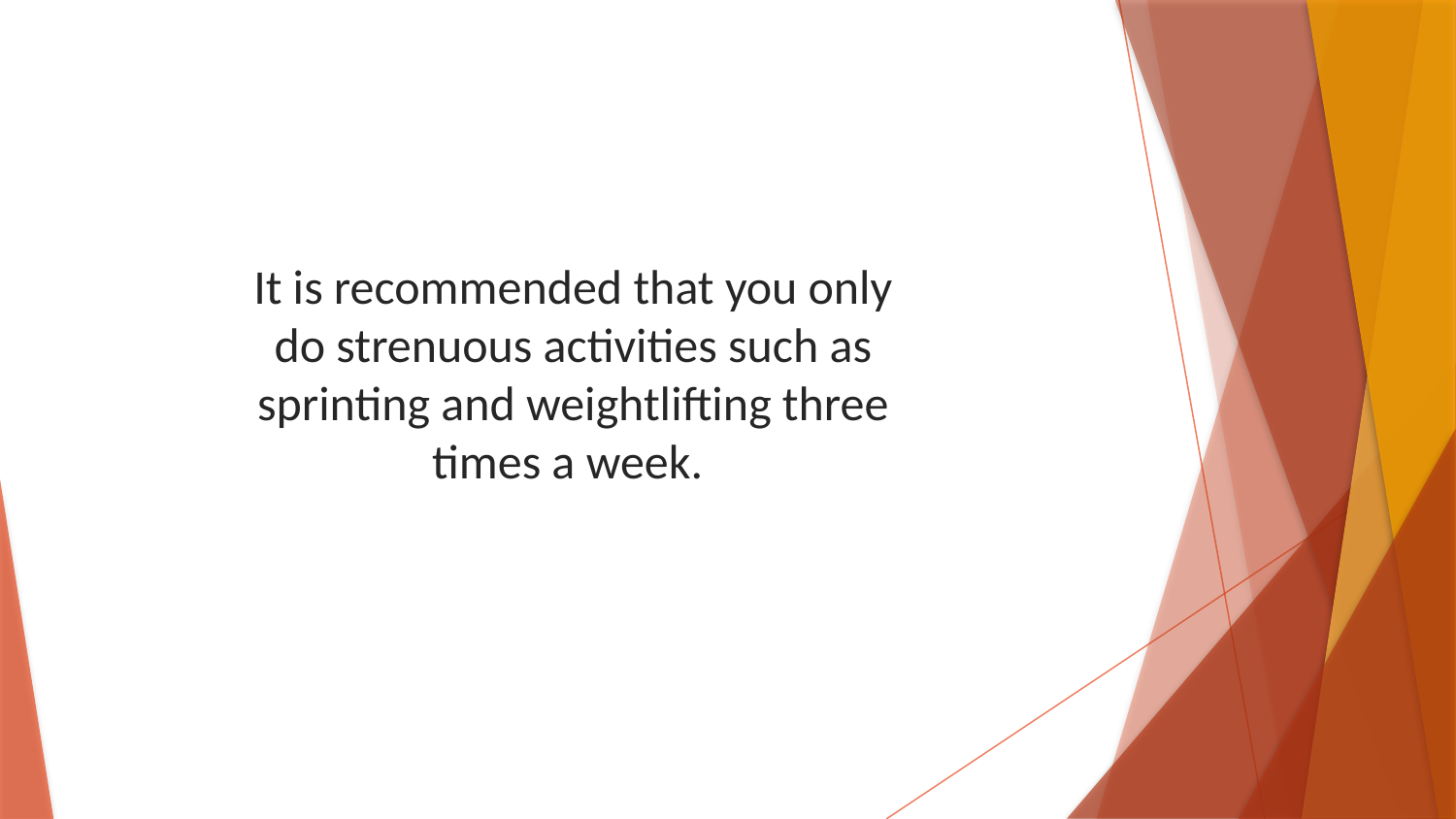

It is recommended that you only do strenuous activities such as sprinting and weightlifting three times a week.